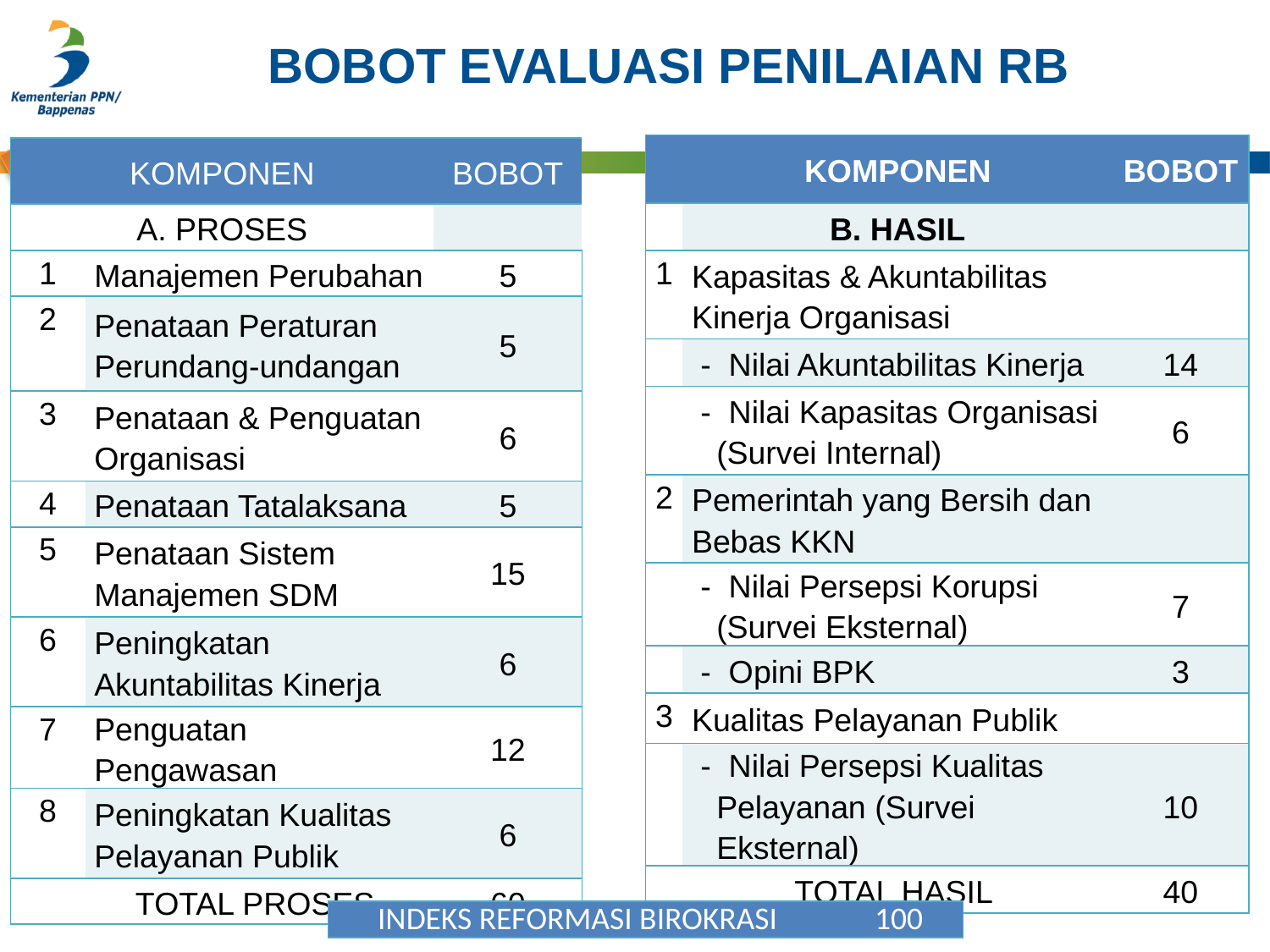

BOBOT EVALUASI PENILAIAN RB
|  | KOMPONEN | BOBOT |
| --- | --- | --- |
|  | B. HASIL |  |
| 1 | Kapasitas & Akuntabilitas Kinerja Organisasi |  |
|  | - Nilai Akuntabilitas Kinerja | 14 |
|  | - Nilai Kapasitas Organisasi (Survei Internal) | 6 |
| 2 | Pemerintah yang Bersih dan Bebas KKN |  |
|  | - Nilai Persepsi Korupsi (Survei Eksternal) | 7 |
|  | - Opini BPK | 3 |
| 3 | Kualitas Pelayanan Publik |  |
|  | - Nilai Persepsi Kualitas Pelayanan (Survei Eksternal) | 10 |
|  | TOTAL HASIL | 40 |
| KOMPONEN |  | BOBOT |
| --- | --- | --- |
| A. PROSES |  |  |
| 1 | Manajemen Perubahan | 5 |
| 2 | Penataan Peraturan Perundang-undangan | 5 |
| 3 | Penataan & Penguatan Organisasi | 6 |
| 4 | Penataan Tatalaksana | 5 |
| 5 | Penataan Sistem Manajemen SDM | 15 |
| 6 | Peningkatan Akuntabilitas Kinerja | 6 |
| 7 | Penguatan Pengawasan | 12 |
| 8 | Peningkatan Kualitas Pelayanan Publik | 6 |
|  | TOTAL PROSES | 60 |
23
| INDEKS REFORMASI BIROKRASI | 100 |
| --- | --- |